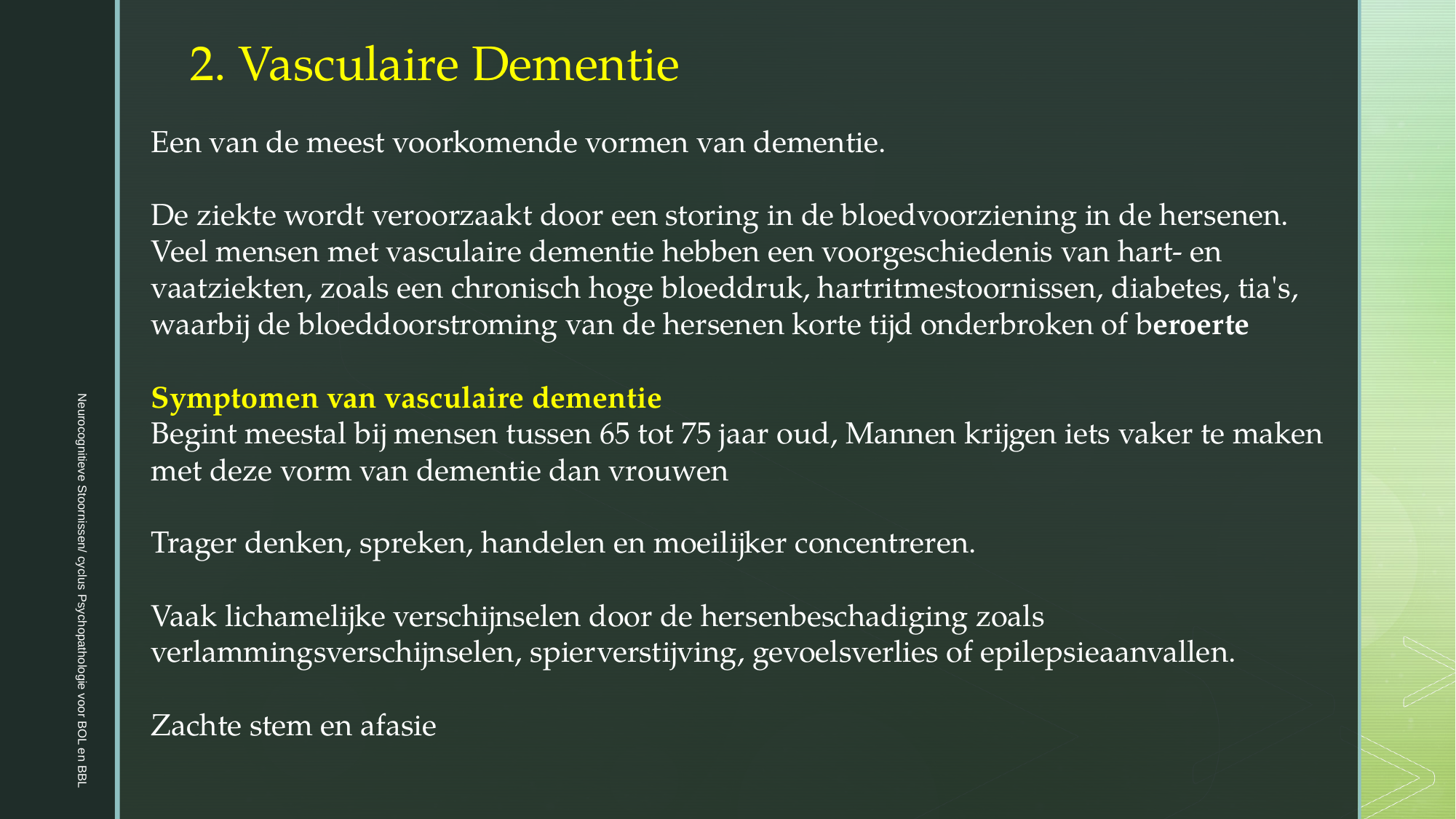

2. Vasculaire Dementie
Een van de meest voorkomende vormen van dementie.

De ziekte wordt veroorzaakt door een storing in de bloedvoorziening in de hersenen. Veel mensen met vasculaire dementie hebben een voorgeschiedenis van hart- en vaatziekten, zoals een chronisch hoge bloeddruk, hartritmestoornissen, diabetes, tia's, waarbij de bloeddoorstroming van de hersenen korte tijd onderbroken of beroerte

Symptomen van vasculaire dementie
Begint meestal bij mensen tussen 65 tot 75 jaar oud, Mannen krijgen iets vaker te maken met deze vorm van dementie dan vrouwen

Trager denken, spreken, handelen en moeilijker concentreren.

Vaak lichamelijke verschijnselen door de hersenbeschadiging zoals verlammingsverschijnselen, spierverstijving, gevoelsverlies of epilepsieaanvallen.

Zachte stem en afasie
 Neurocognitieve Stoornissen/ cyclus Psychopathologie voor BOL en BBL